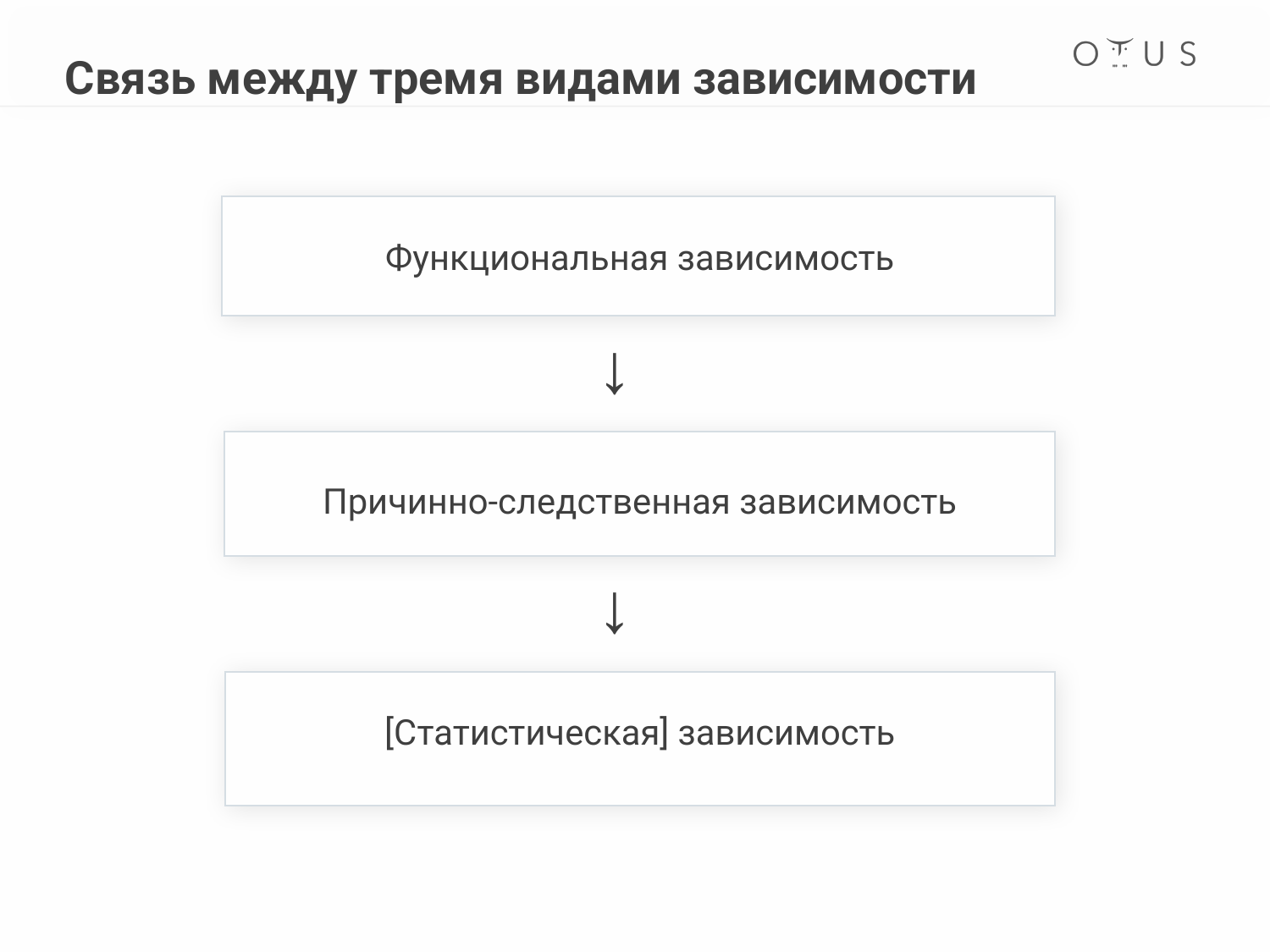

# Связь между тремя видами зависимости

Функциональная зависимость
↓

Причинно-следственная зависимость
↓

[Статистическая] зависимость